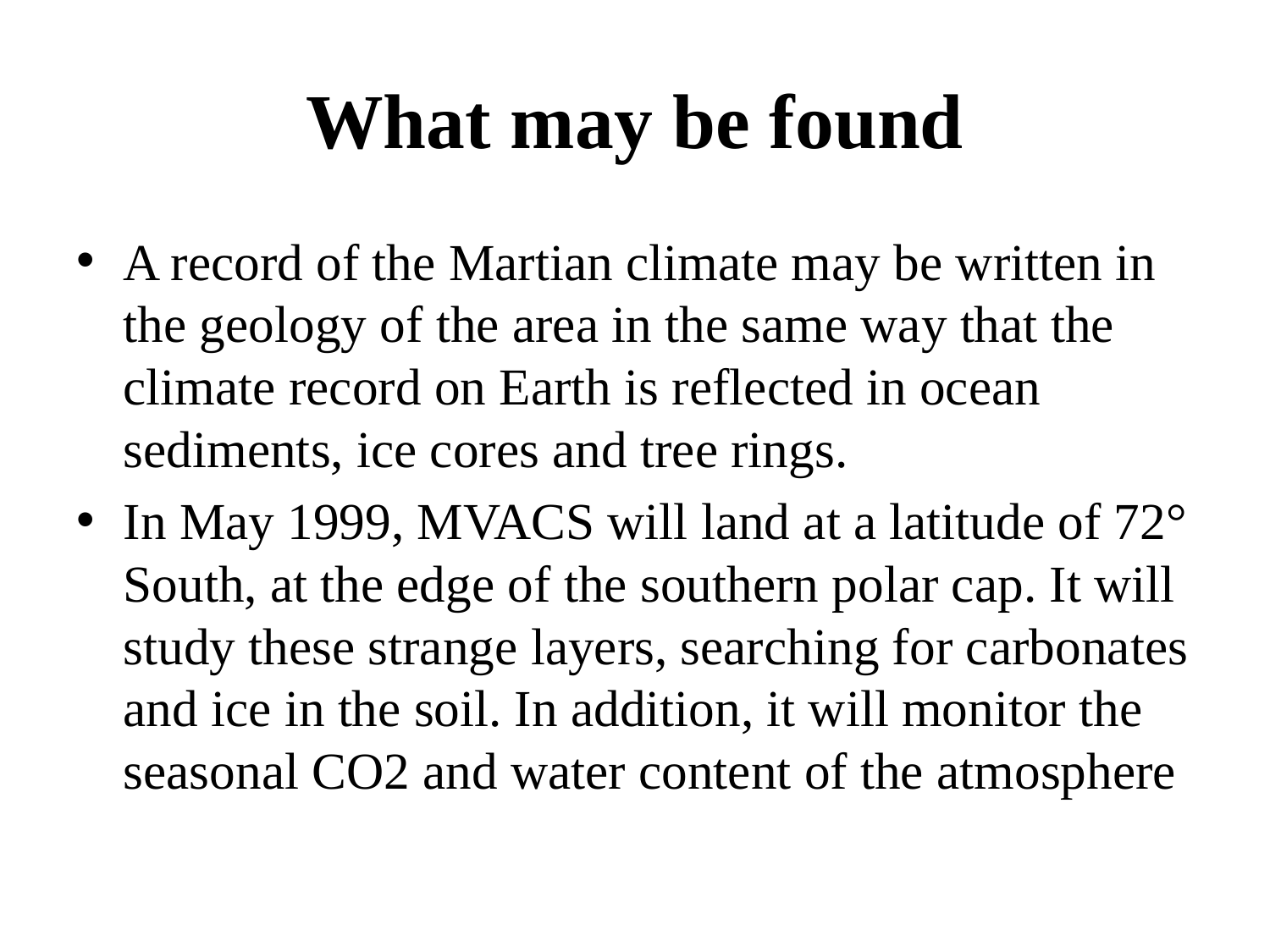

# What may be found
A record of the Martian climate may be written in the geology of the area in the same way that the climate record on Earth is reflected in ocean sediments, ice cores and tree rings.
In May 1999, MVACS will land at a latitude of 72° South, at the edge of the southern polar cap. It will study these strange layers, searching for carbonates and ice in the soil. In addition, it will monitor the seasonal CO2 and water content of the atmosphere